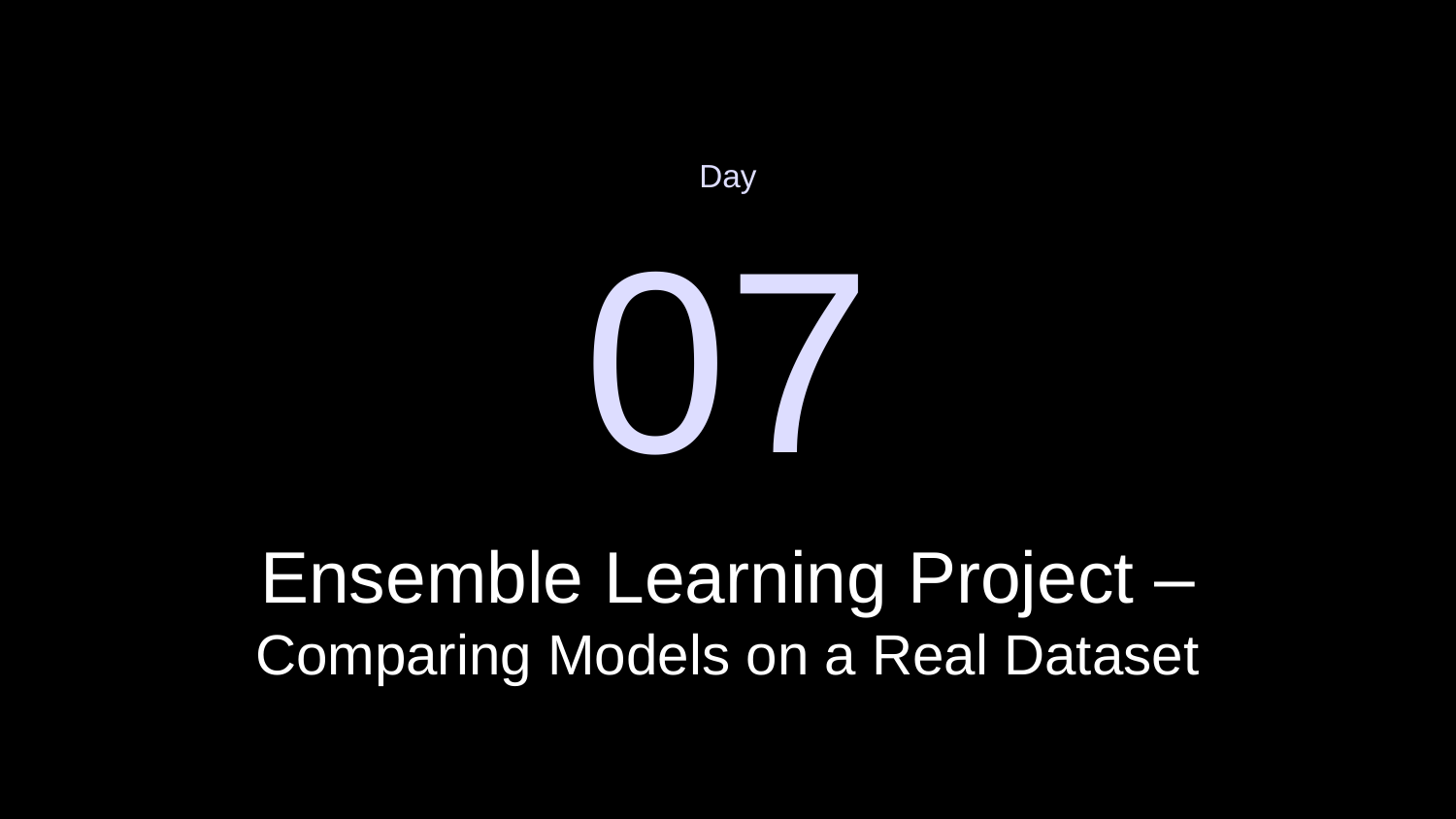

Day
07
# Ensemble Learning Project – Comparing Models on a Real Dataset